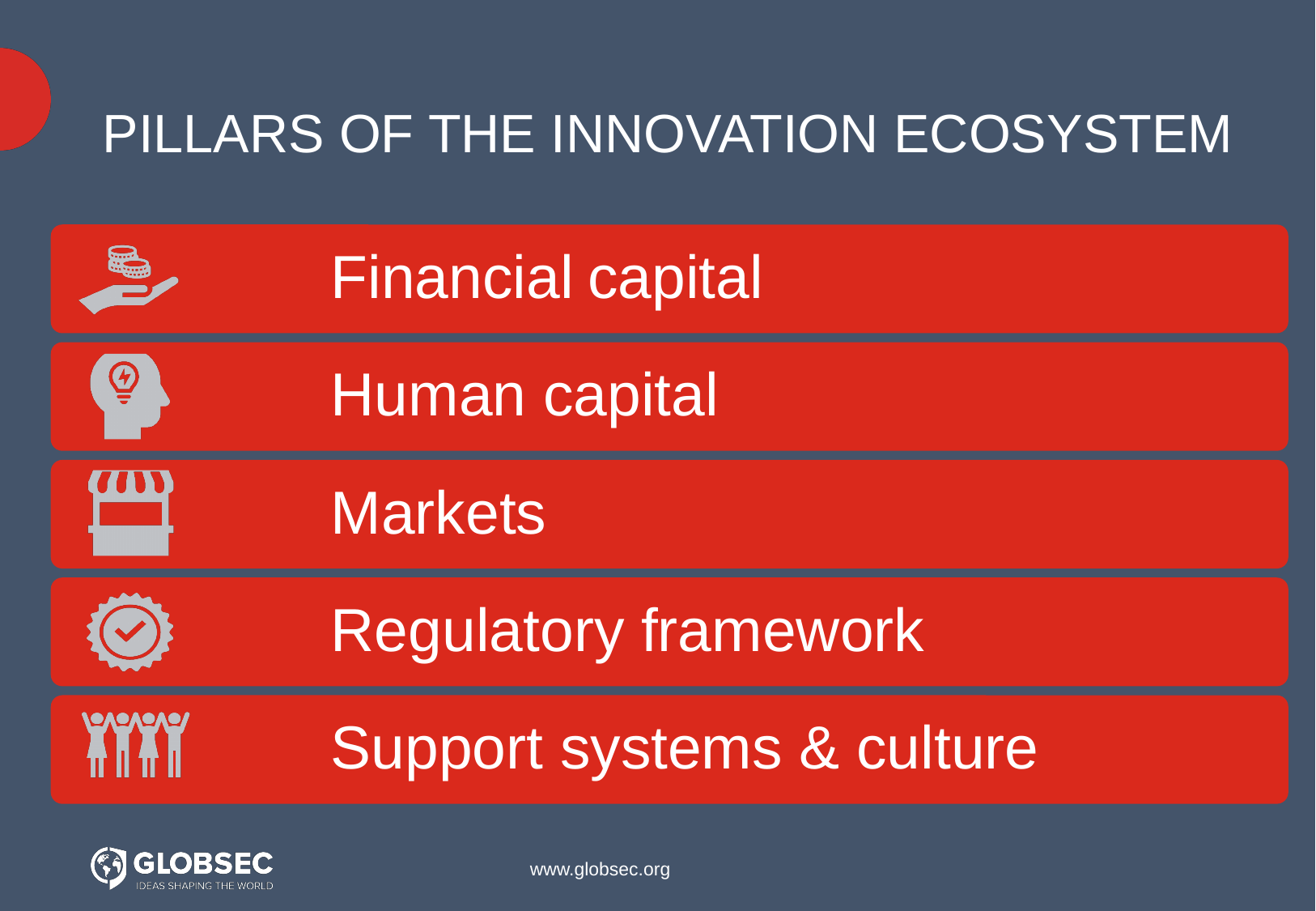

# PILLARS OF THE INNOVATION ECOSYSTEM

Financial capital
Human capital
Markets
Regulatory framework
Support systems & culture
www.globsec.org